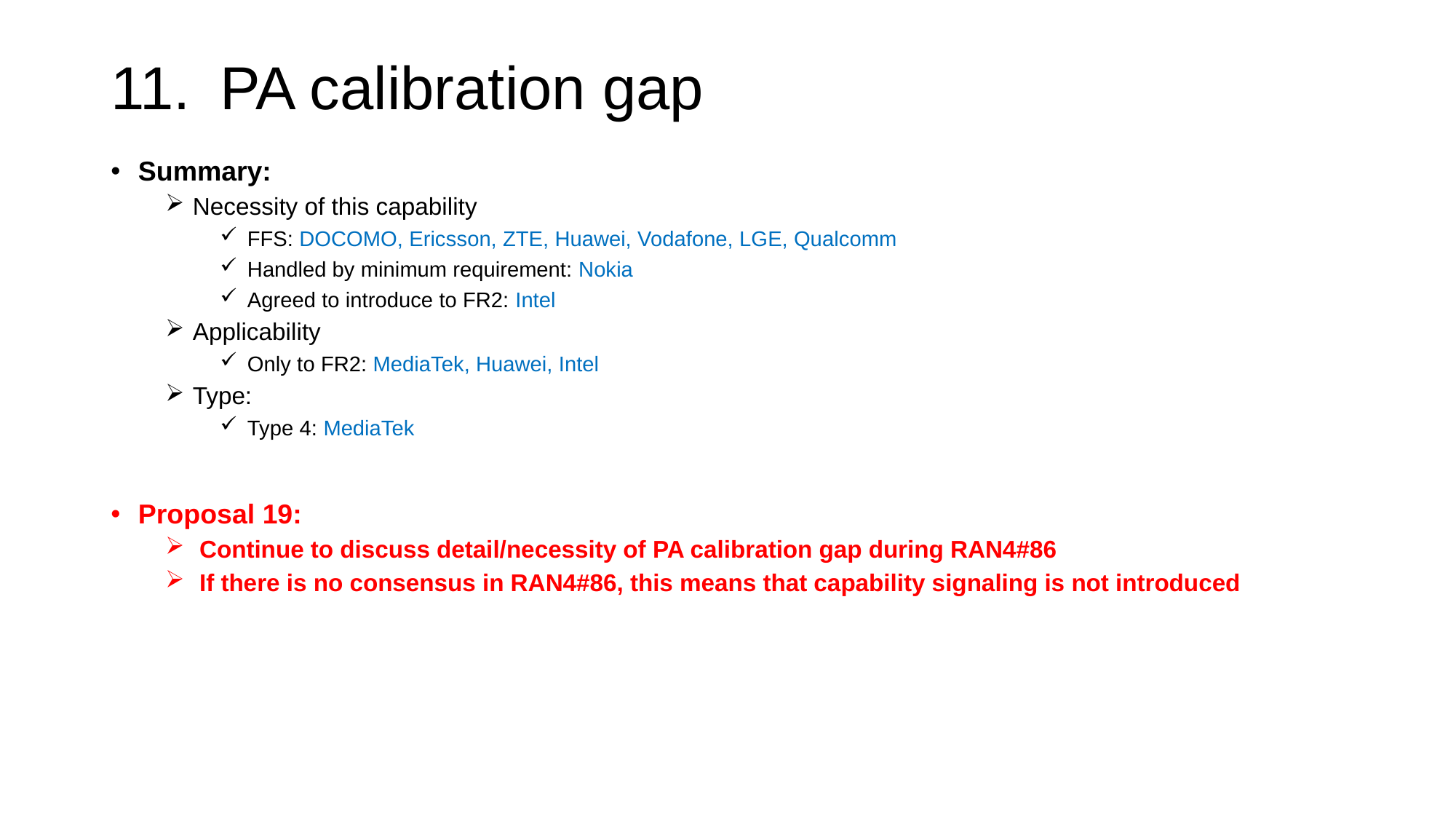

# 11.	PA calibration gap
Summary:
Necessity of this capability
FFS: DOCOMO, Ericsson, ZTE, Huawei, Vodafone, LGE, Qualcomm
Handled by minimum requirement: Nokia
Agreed to introduce to FR2: Intel
Applicability
Only to FR2: MediaTek, Huawei, Intel
Type:
Type 4: MediaTek

Proposal 19:
 Continue to discuss detail/necessity of PA calibration gap during RAN4#86
 If there is no consensus in RAN4#86, this means that capability signaling is not introduced